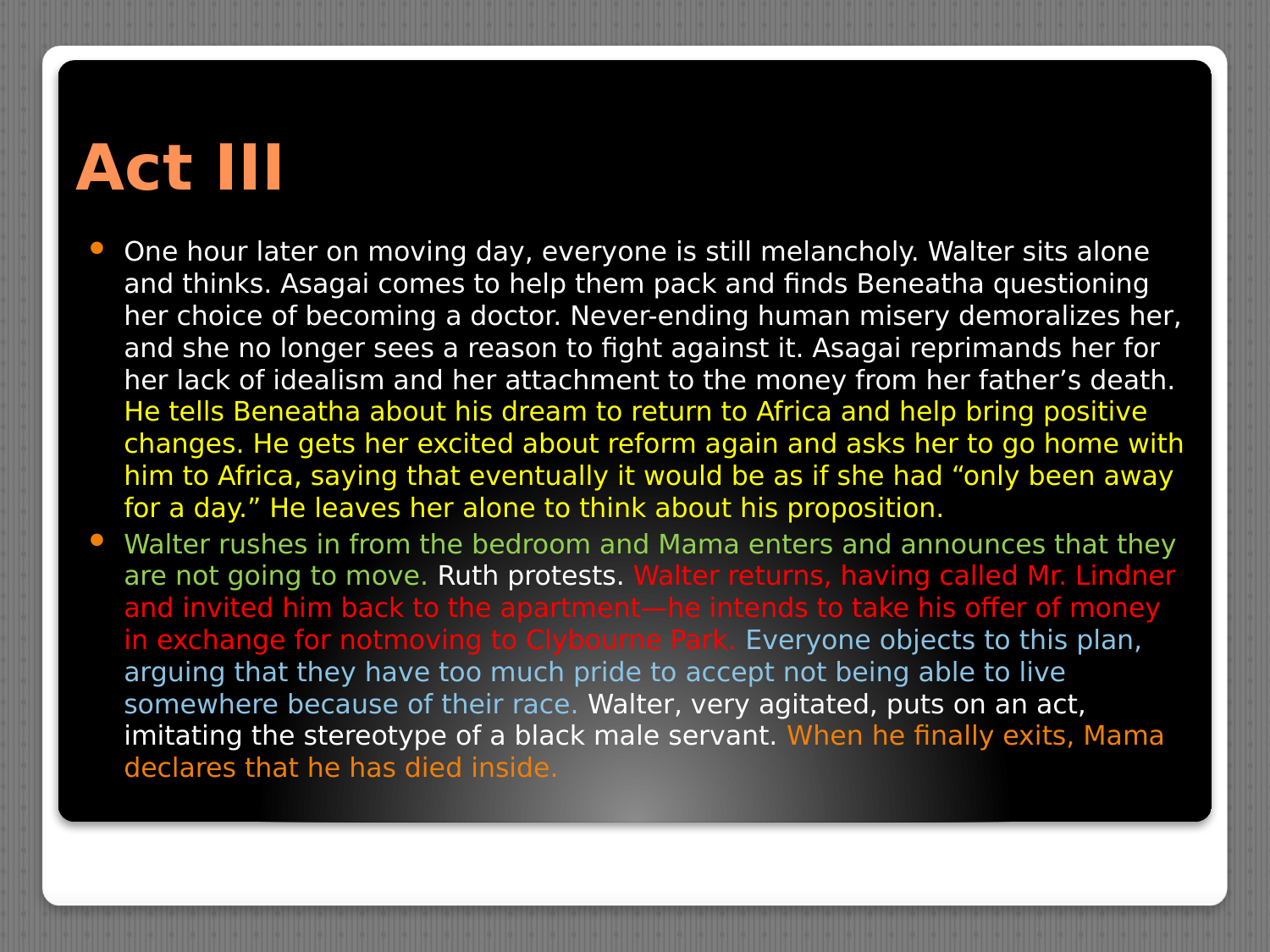

# Act III
One hour later on moving day, everyone is still melancholy. Walter sits alone and thinks. Asagai comes to help them pack and finds Beneatha questioning her choice of becoming a doctor. Never-ending human misery demoralizes her, and she no longer sees a reason to fight against it. Asagai reprimands her for her lack of idealism and her attachment to the money from her father’s death. He tells Beneatha about his dream to return to Africa and help bring positive changes. He gets her excited about reform again and asks her to go home with him to Africa, saying that eventually it would be as if she had “only been away for a day.” He leaves her alone to think about his proposition.
Walter rushes in from the bedroom and Mama enters and announces that they are not going to move. Ruth protests. Walter returns, having called Mr. Lindner and invited him back to the apartment—he intends to take his offer of money in exchange for notmoving to Clybourne Park. Everyone objects to this plan, arguing that they have too much pride to accept not being able to live somewhere because of their race. Walter, very agitated, puts on an act, imitating the stereotype of a black male servant. When he finally exits, Mama declares that he has died inside.